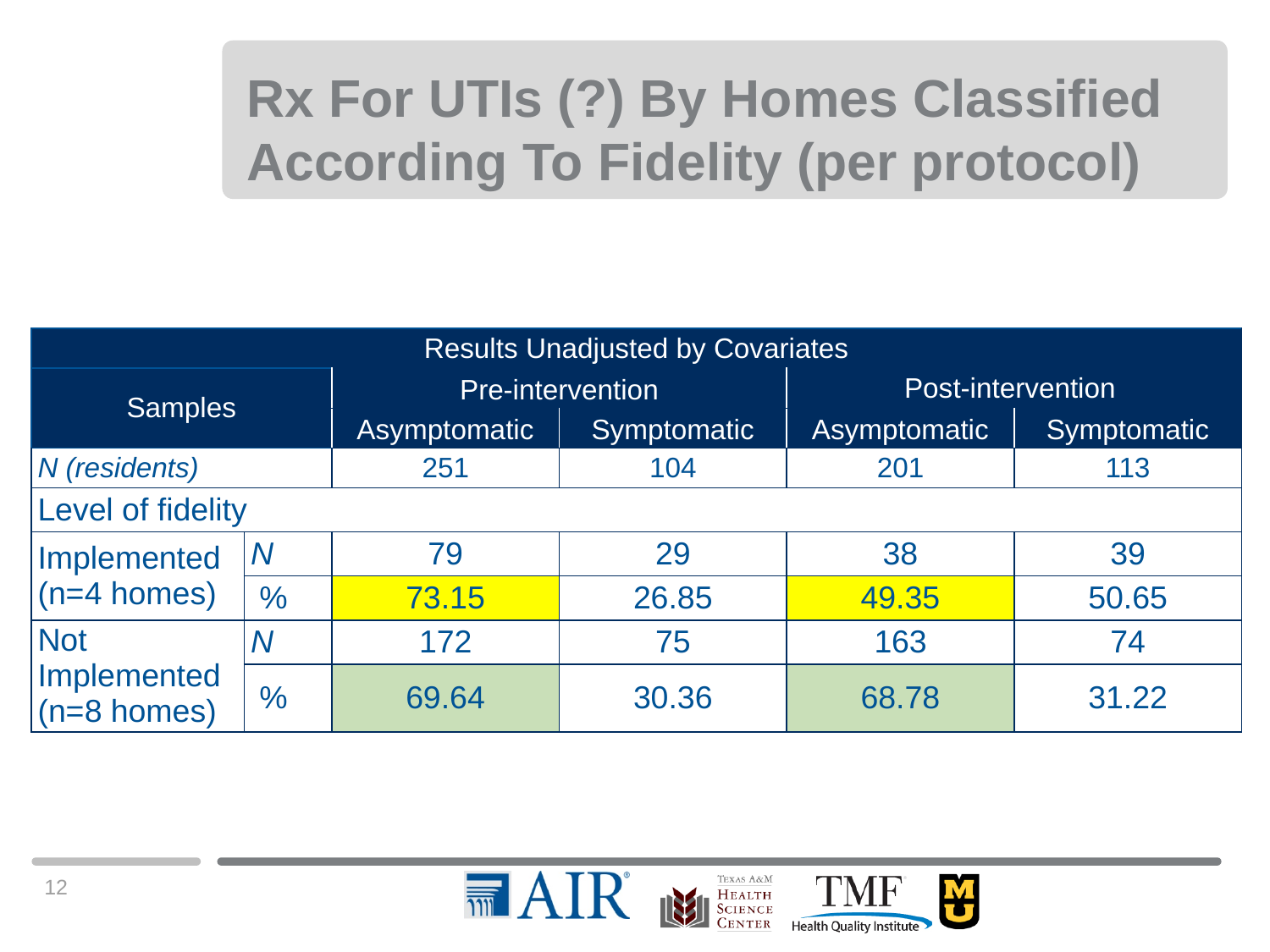

# Rx For UTIs (?) By Homes Classified According To Fidelity (per protocol)
| Results Unadjusted by Covariates |  |  |  |  |  |
| --- | --- | --- | --- | --- | --- |
| Samples |  | Pre-intervention |  | Post-intervention |  |
|  |  | Asymptomatic | Symptomatic | Asymptomatic | Symptomatic |
| N (residents) |  | 251 | 104 | 201 | 113 |
| Level of fidelity |  |  |  |  |  |
| Implemented (n=4 homes) | N | 79 | 29 | 38 | 39 |
|  | % | 73.15 | 26.85 | 49.35 | 50.65 |
| Not Implemented (n=8 homes) | N | 172 | 75 | 163 | 74 |
|  | % | 69.64 | 30.36 | 68.78 | 31.22 |